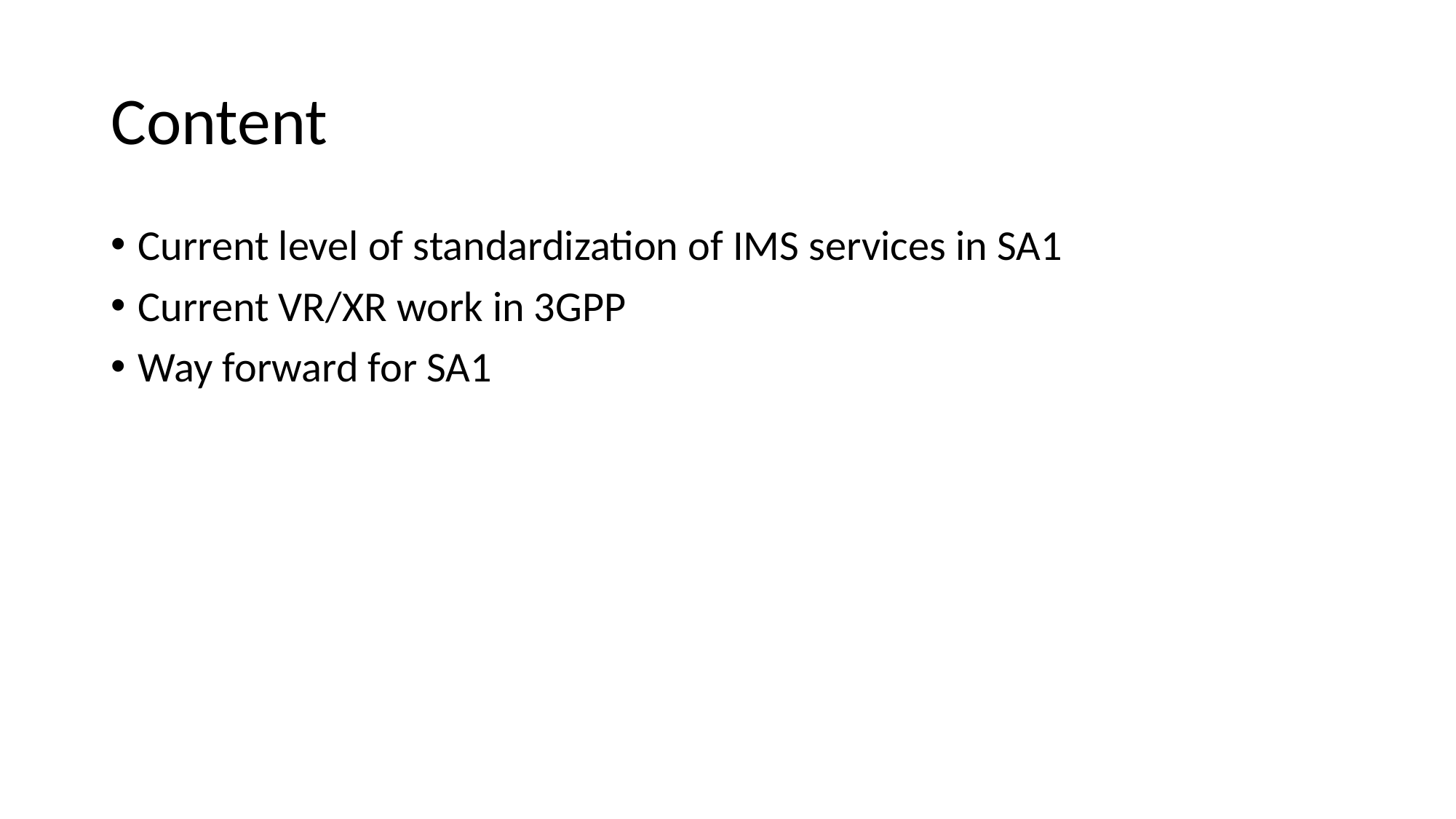

# Content
Current level of standardization of IMS services in SA1
Current VR/XR work in 3GPP
Way forward for SA1